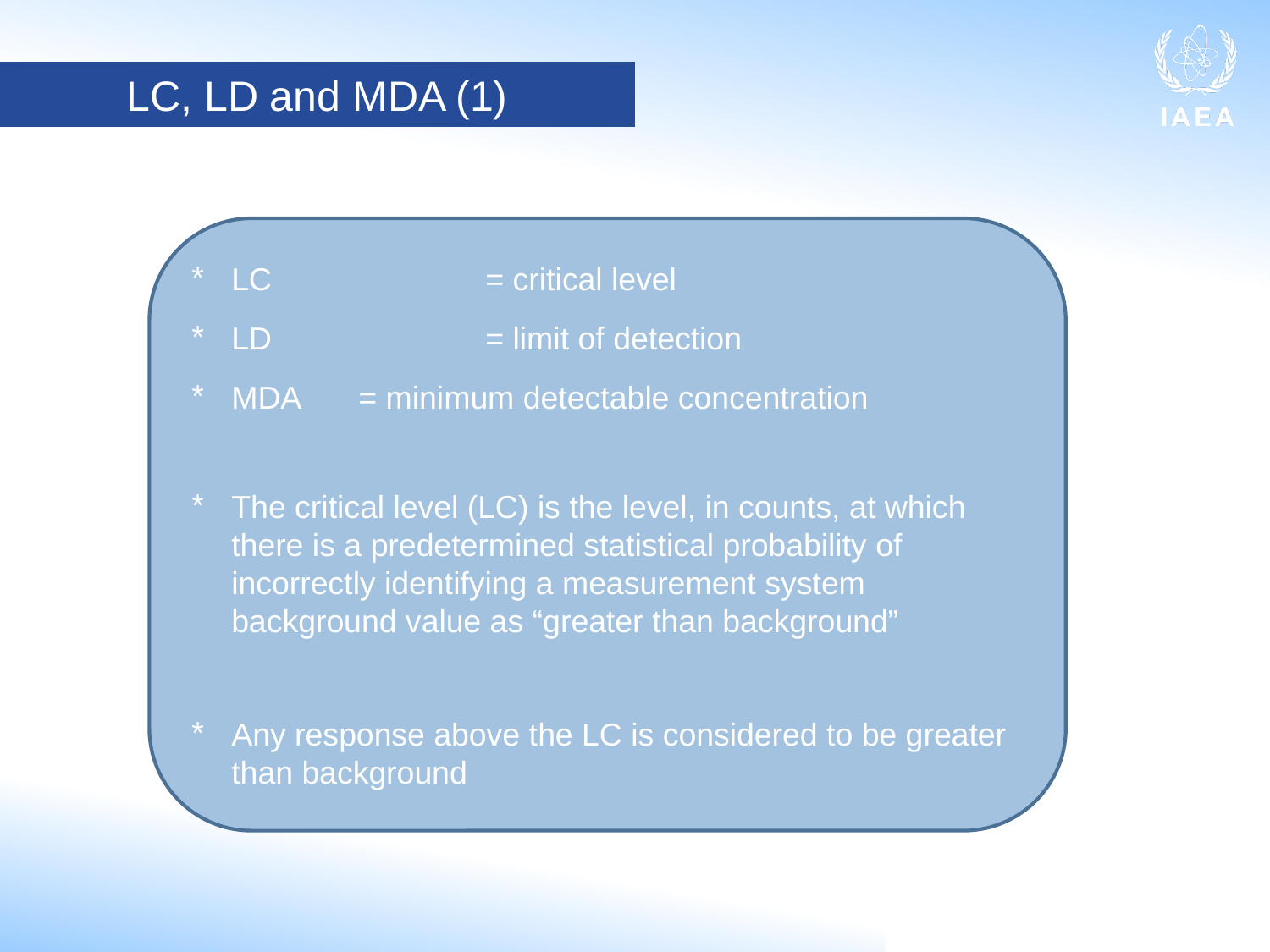

LC, LD and MDA (1)
LC		= critical level
LD		= limit of detection
MDA	= minimum detectable concentration
The critical level (LC) is the level, in counts, at which there is a predetermined statistical probability of incorrectly identifying a measurement system background value as “greater than background”
Any response above the LC is considered to be greater than background